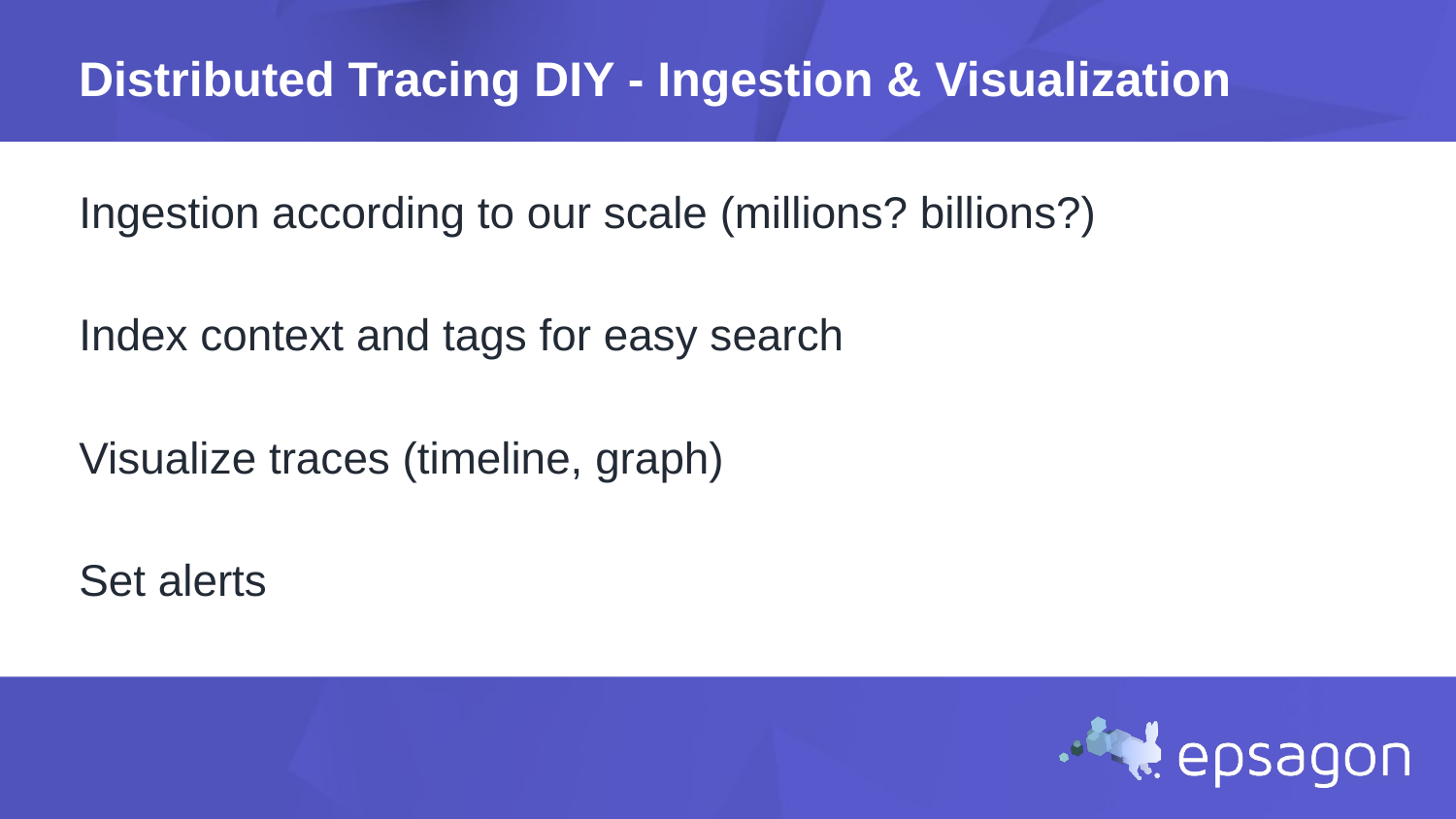

Distributed Tracing DIY - Ingestion & Visualization

Ingestion according to our scale (millions? billions?)

Index context and tags for easy search

Visualize traces (timeline, graph)

Set alerts